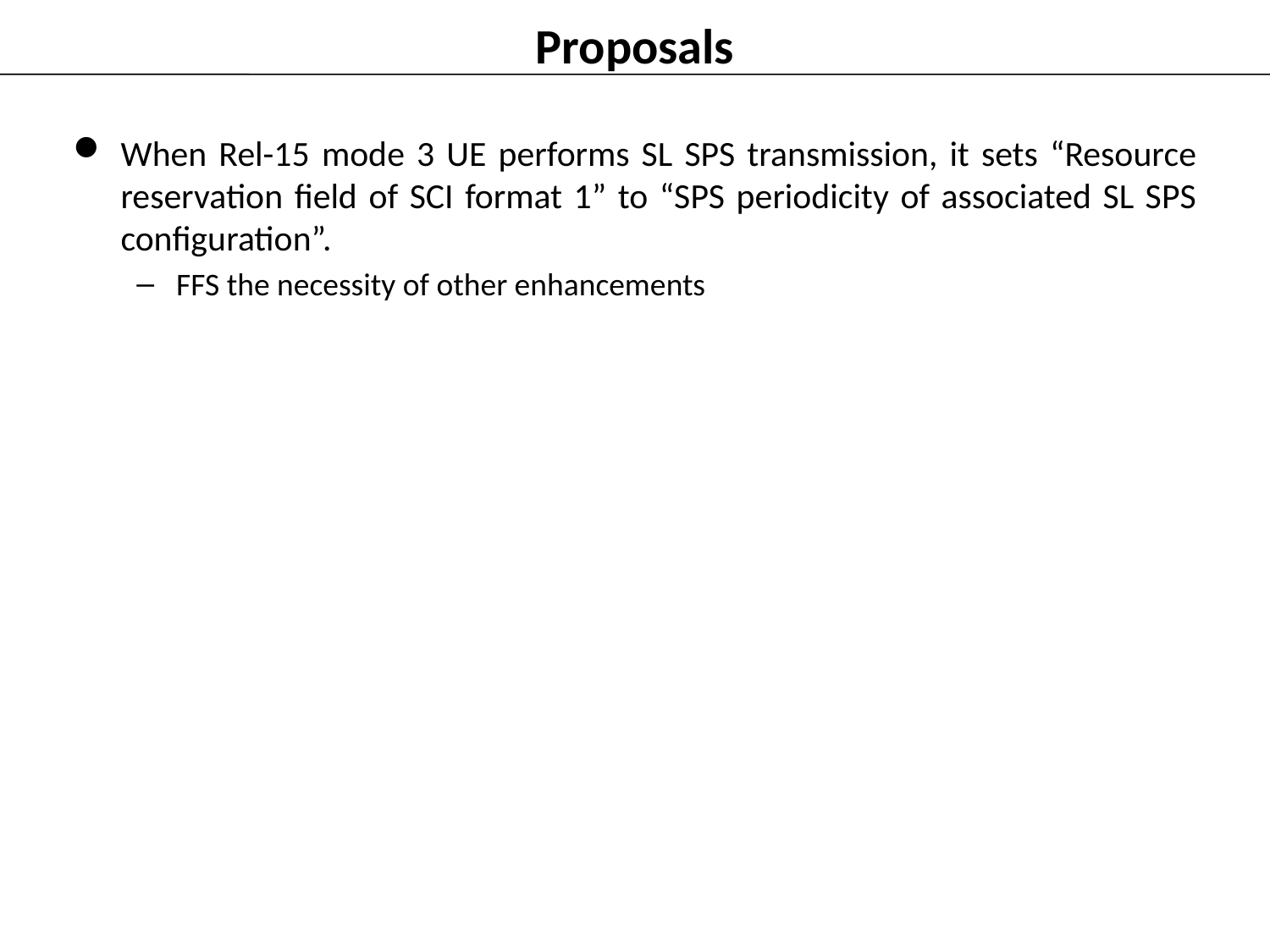

# Proposals
When Rel-15 mode 3 UE performs SL SPS transmission, it sets “Resource reservation field of SCI format 1” to “SPS periodicity of associated SL SPS configuration”.
FFS the necessity of other enhancements